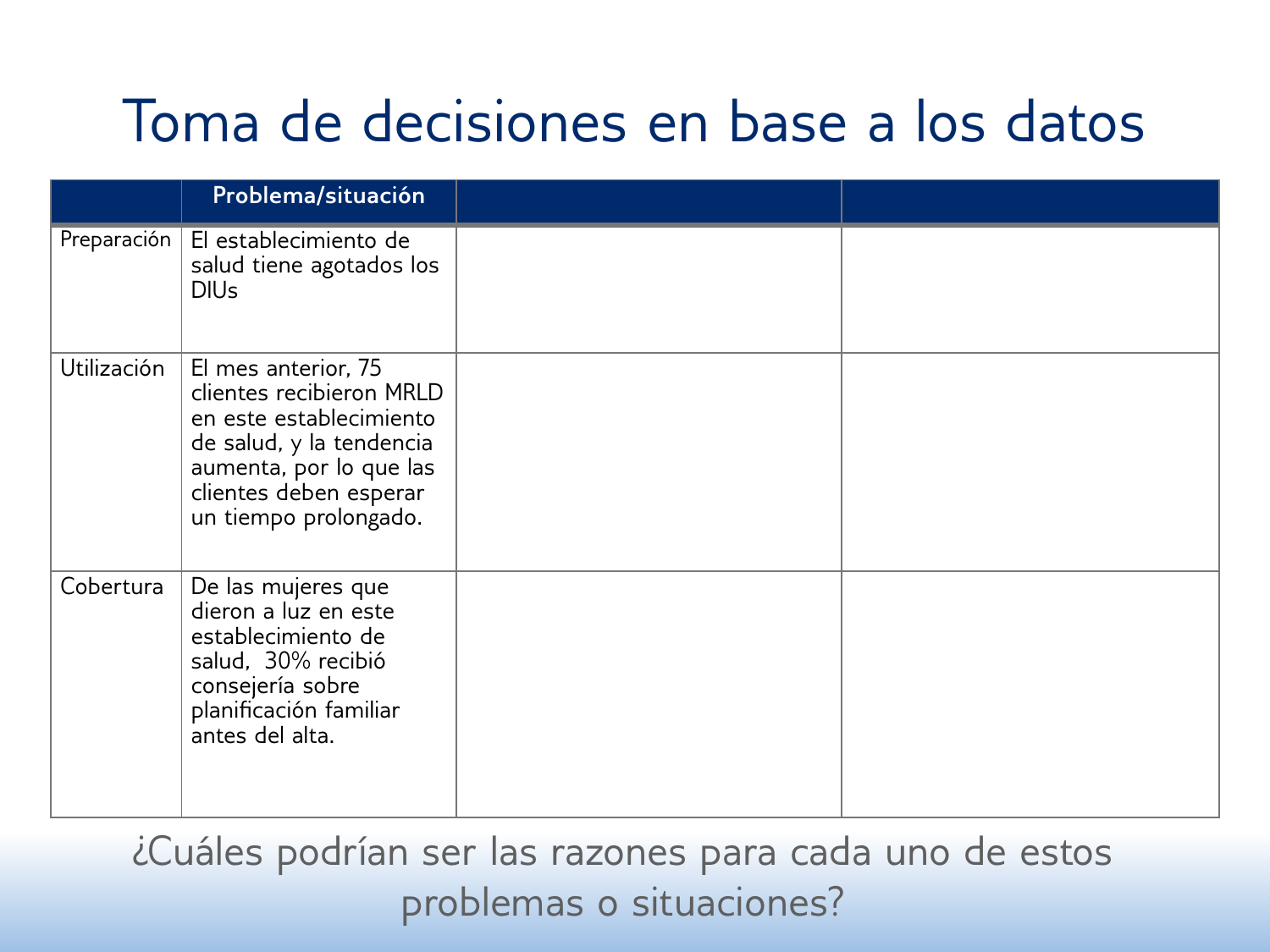

# Toma de decisiones en base a los datos
|  | Problema/situación |  |  |
| --- | --- | --- | --- |
| Preparación | El establecimiento de salud tiene agotados los DIUs |  |  |
| Utilización | El mes anterior, 75 clientes recibieron MRLD en este establecimiento de salud, y la tendencia aumenta, por lo que las clientes deben esperar un tiempo prolongado. |  |  |
| Cobertura | De las mujeres que dieron a luz en este establecimiento de salud, 30% recibió consejería sobre planificación familiar antes del alta. |  |  |
¿Cuáles podrían ser las razones para cada uno de estos problemas o situaciones?